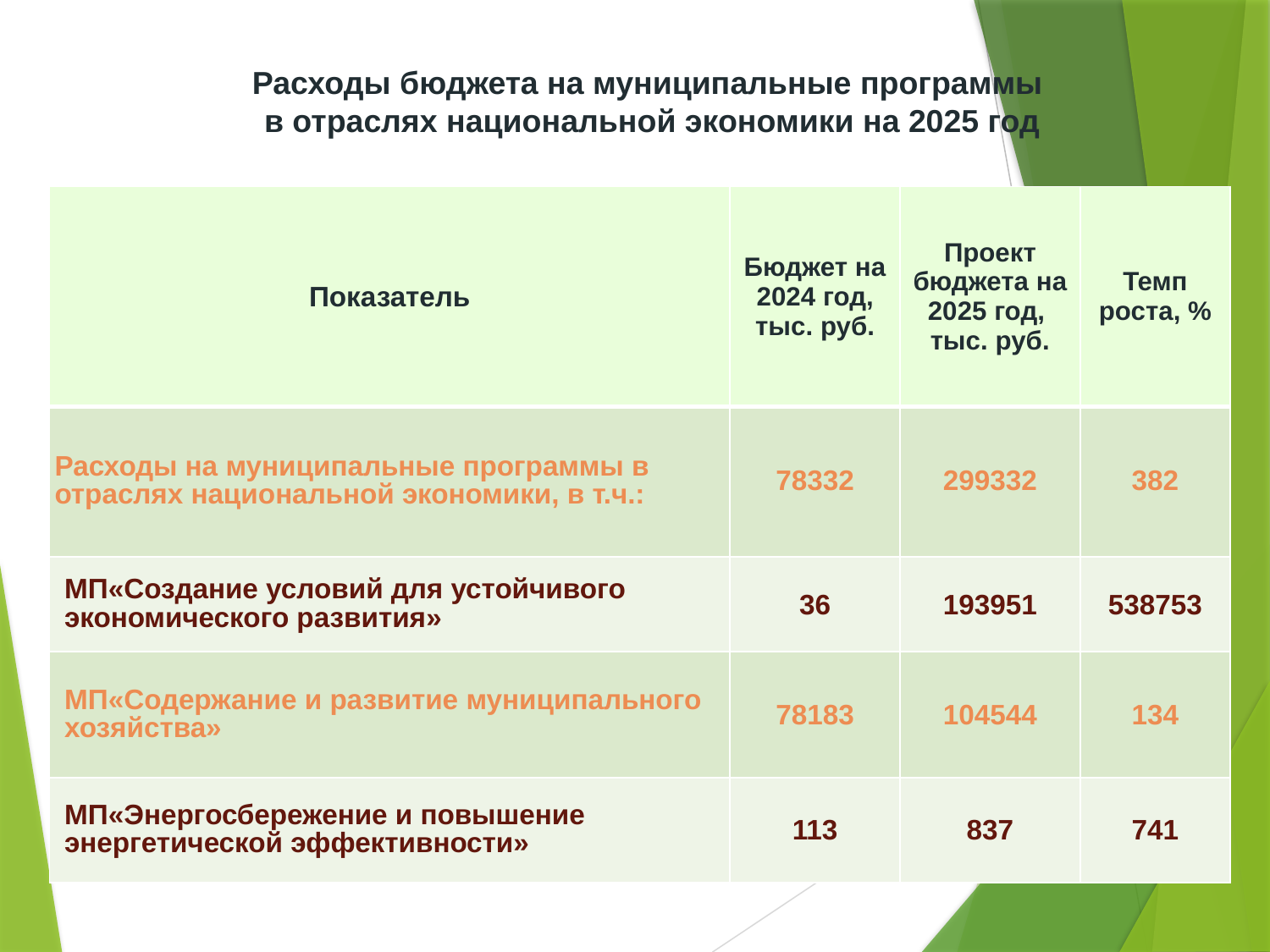

Расходы бюджета на муниципальные программы
в отраслях национальной экономики на 2025 год

| Показатель | Бюджет на 2024 год, тыс. руб. | Проект бюджета на 2025 год, тыс. руб. | Темп роста, % |
| --- | --- | --- | --- |
| Расходы на муниципальные программы в отраслях национальной экономики, в т.ч.: | 78332 | 299332 | 382 |
| МП«Создание условий для устойчивого экономического развития» | 36 | 193951 | 538753 |
| МП«Содержание и развитие муниципального хозяйства» | 78183 | 104544 | 134 |
| МП«Энергосбережение и повышение энергетической эффективности» | 113 | 837 | 741 |